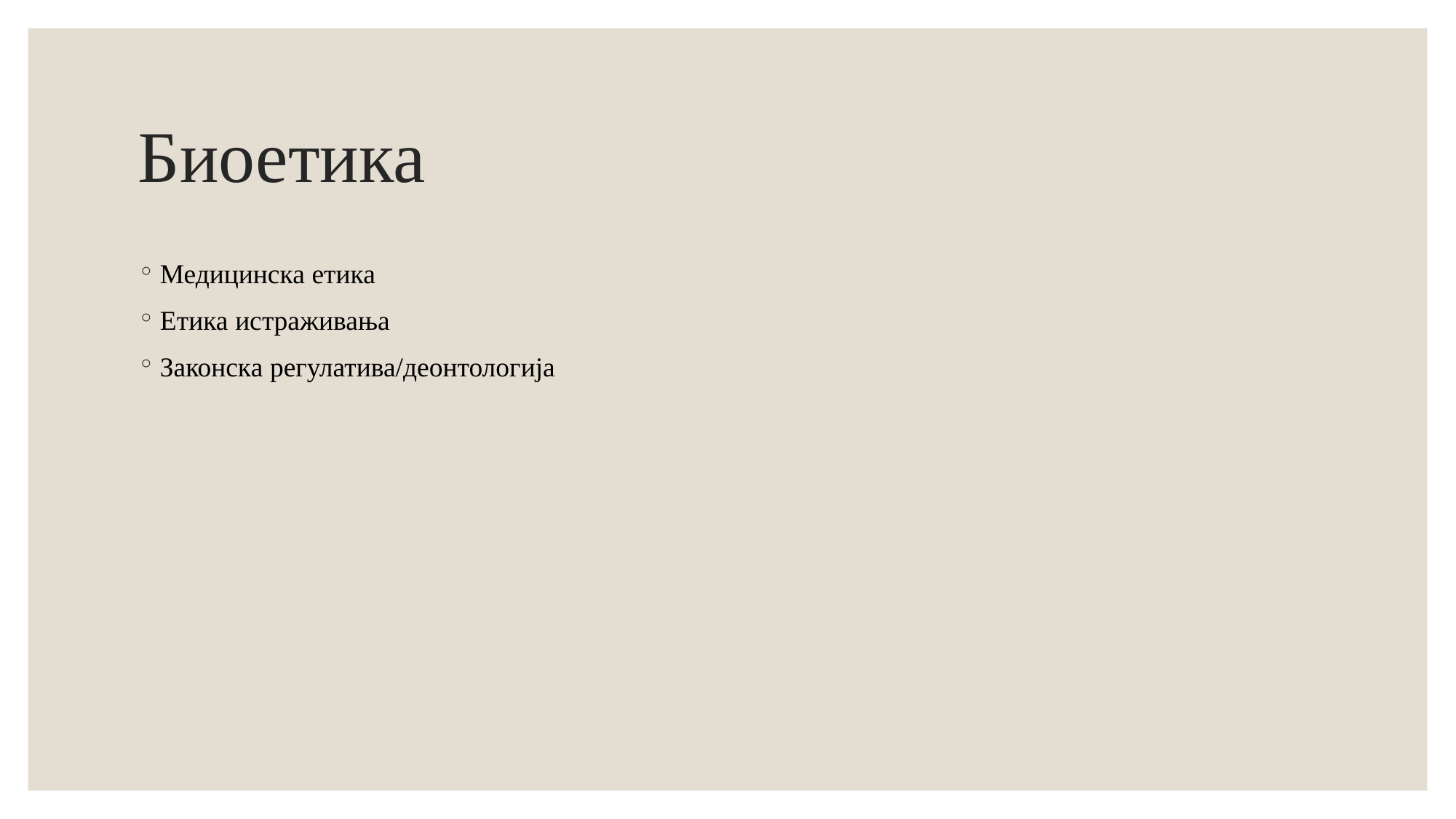

# Биоетика
Медицинска етика
Етика истраживања
Законска регулатива/деонтологија